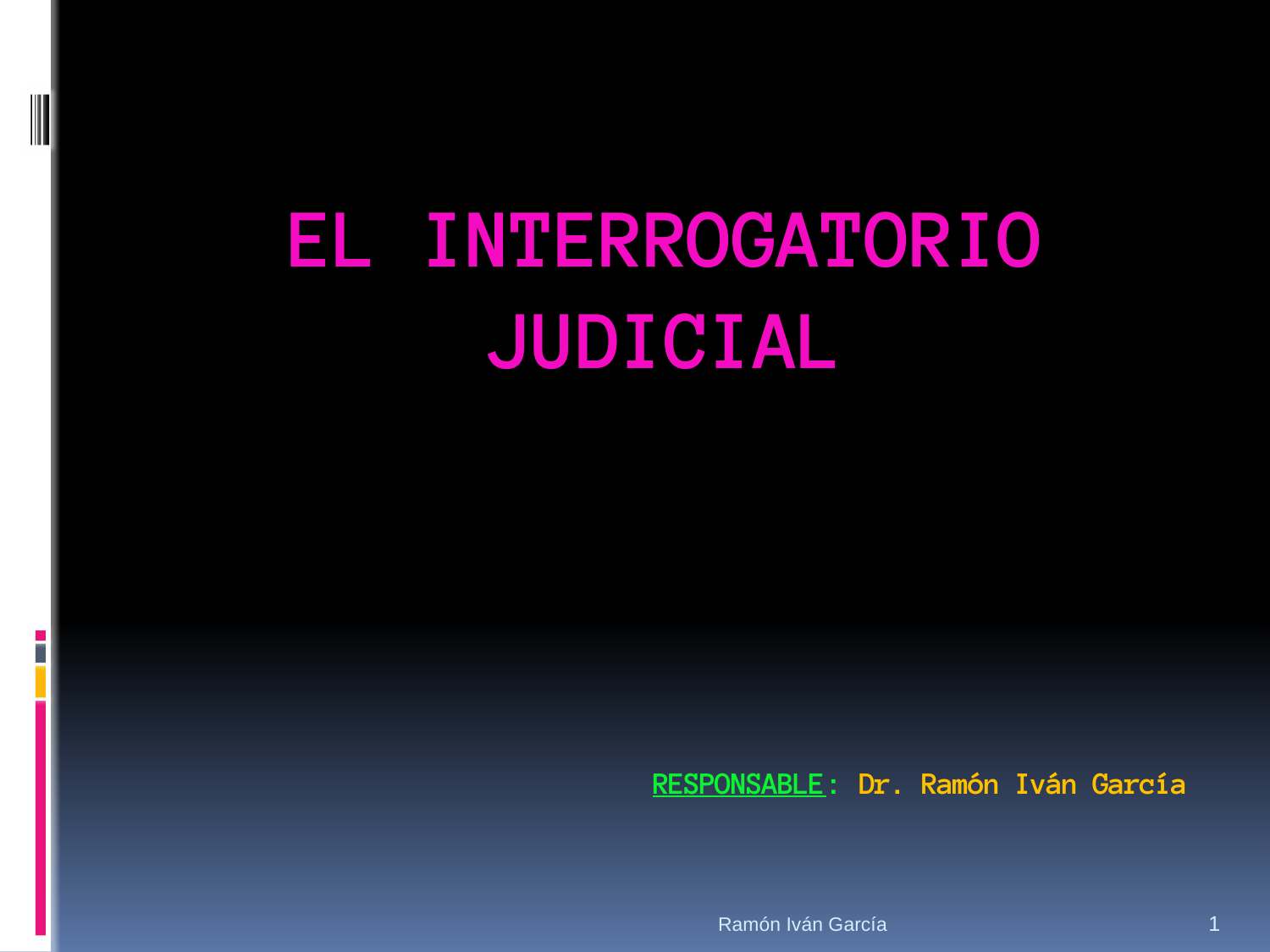

# EL INTERROGATORIO JUDICIAL RESPONSABLE: Dr. Ramón Iván García
Ramón Iván García
1